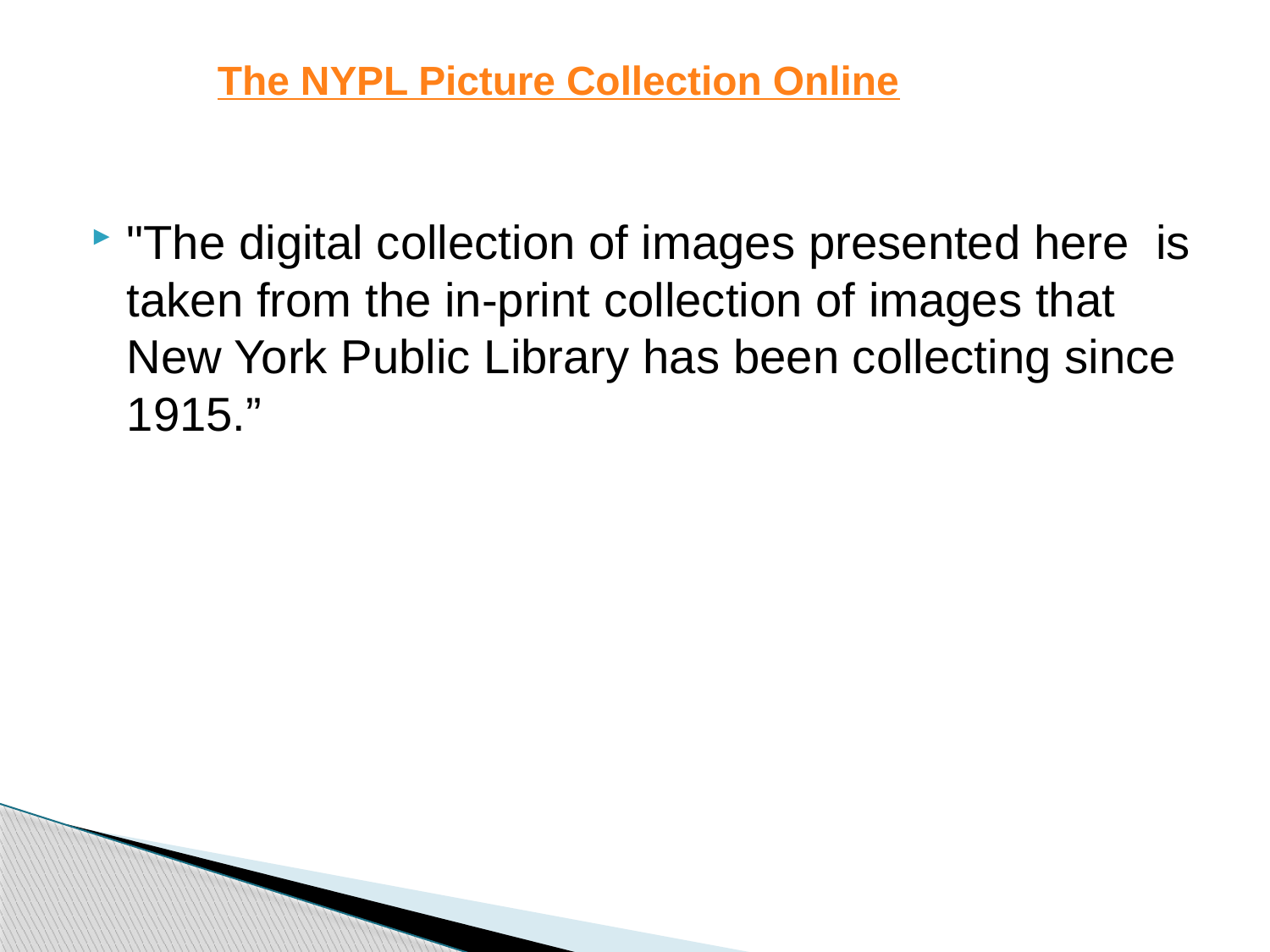

# The NYPL Picture Collection Online
"The digital collection of images presented here  is taken from the in-print collection of images that New York Public Library has been collecting since 1915.”